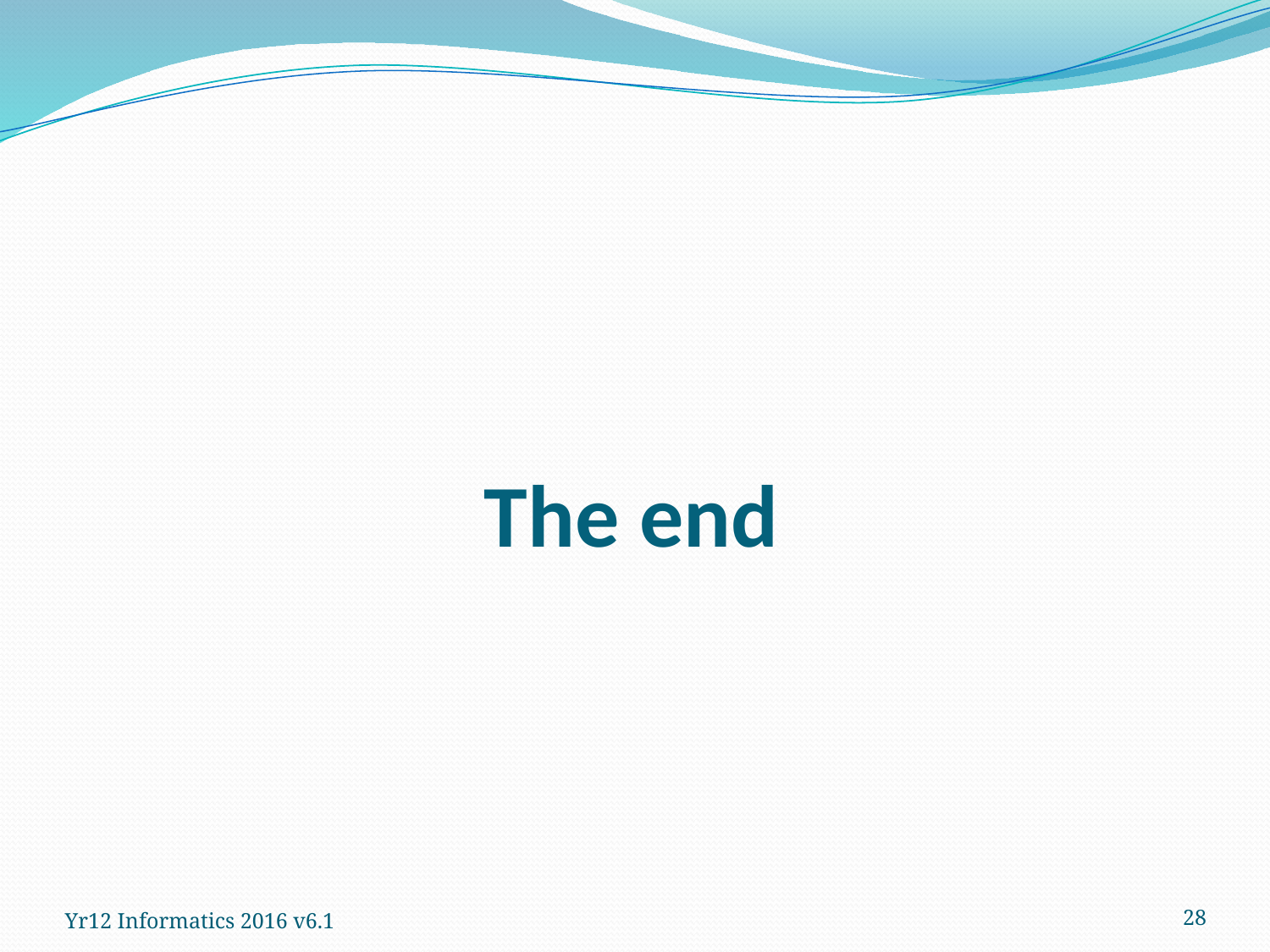

# The end
28
Yr12 Informatics 2016 v6.1